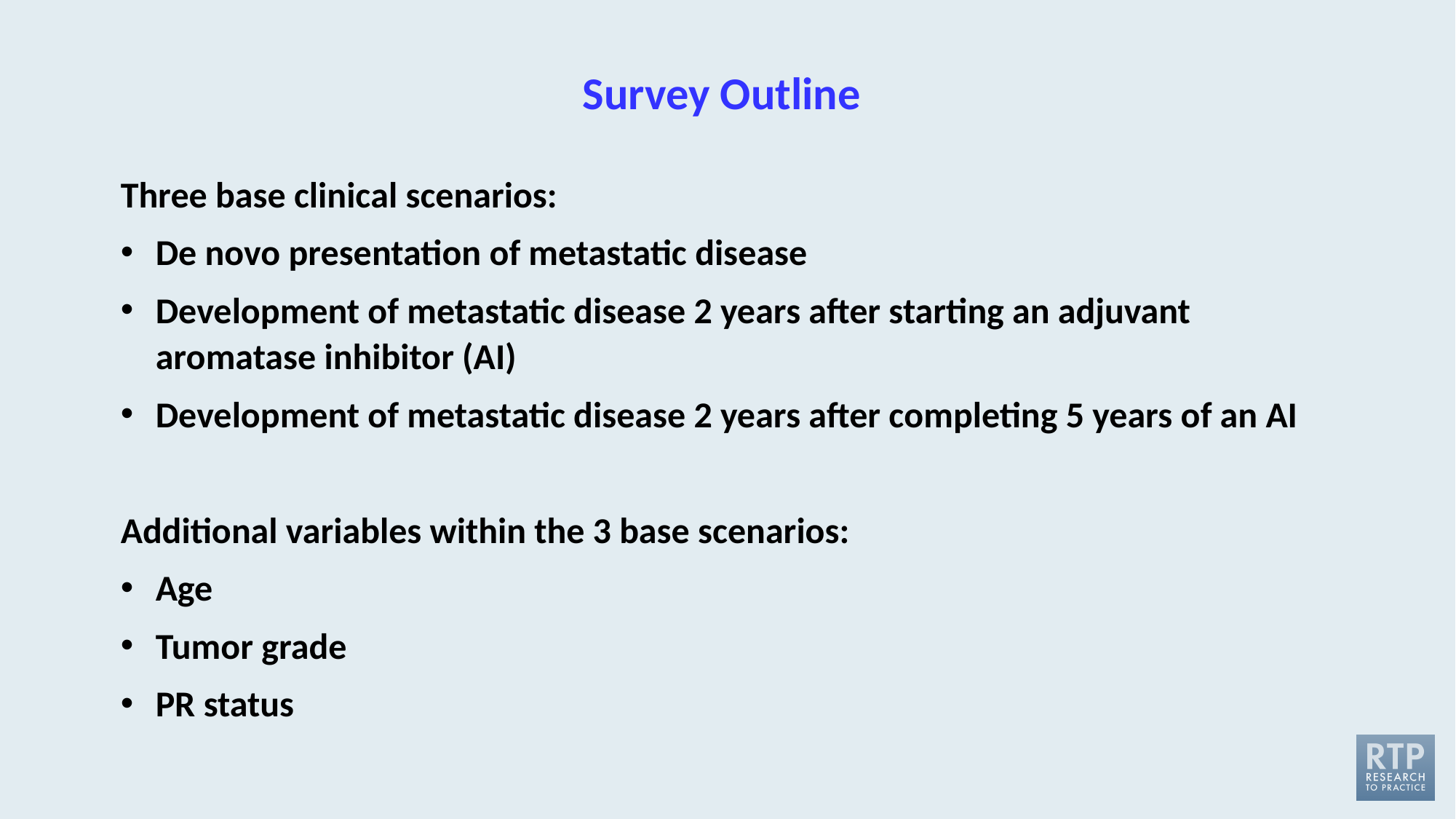

# Survey Outline
Three base clinical scenarios:
De novo presentation of metastatic disease
Development of metastatic disease 2 years after starting an adjuvant aromatase inhibitor (AI)
Development of metastatic disease 2 years after completing 5 years of an AI

Additional variables within the 3 base scenarios:
Age
Tumor grade
PR status